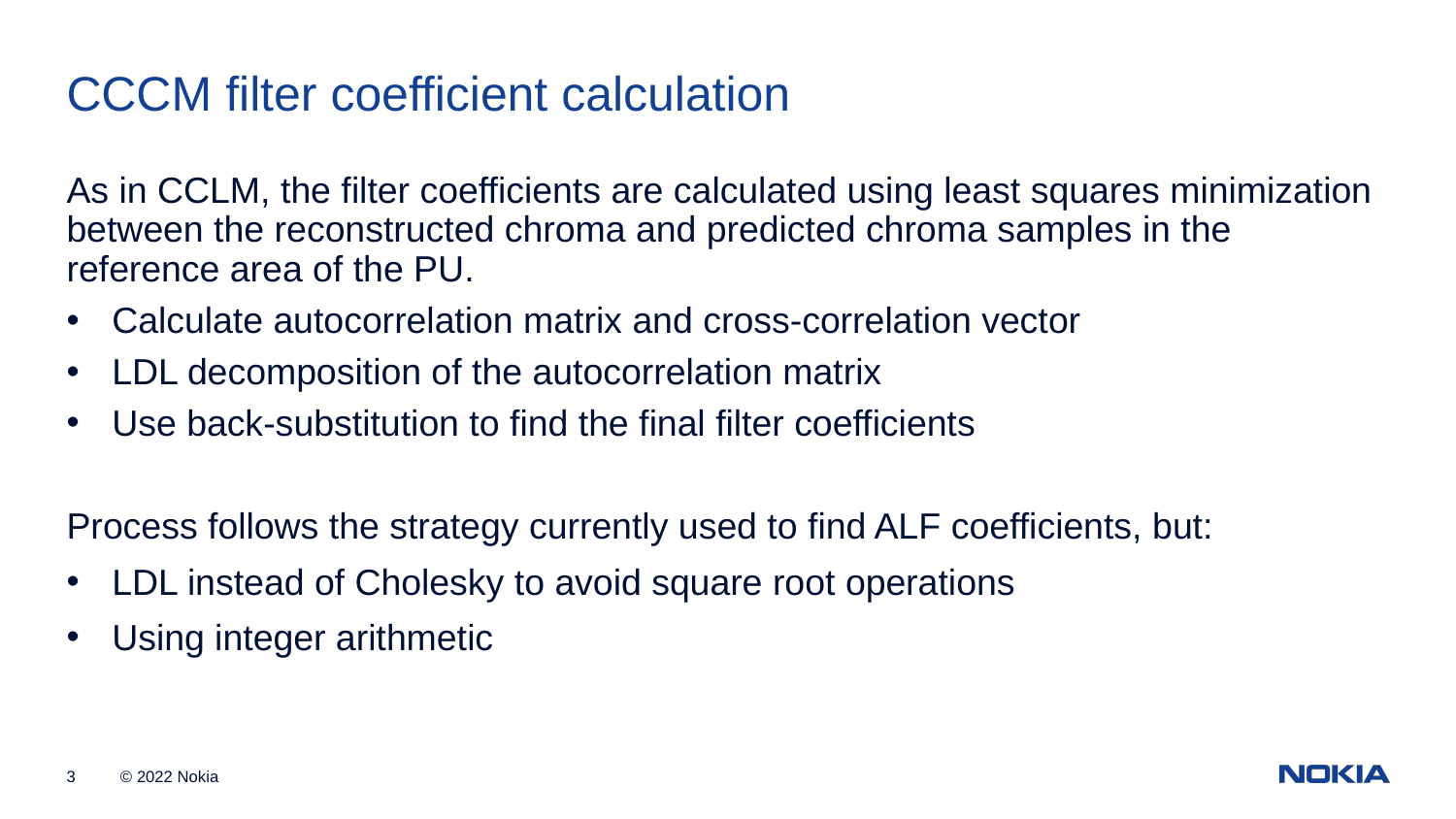

CCCM filter coefficient calculation
As in CCLM, the filter coefficients are calculated using least squares minimization between the reconstructed chroma and predicted chroma samples in the reference area of the PU.
Calculate autocorrelation matrix and cross-correlation vector
LDL decomposition of the autocorrelation matrix
Use back-substitution to find the final filter coefficients

Process follows the strategy currently used to find ALF coefficients, but:
LDL instead of Cholesky to avoid square root operations
Using integer arithmetic